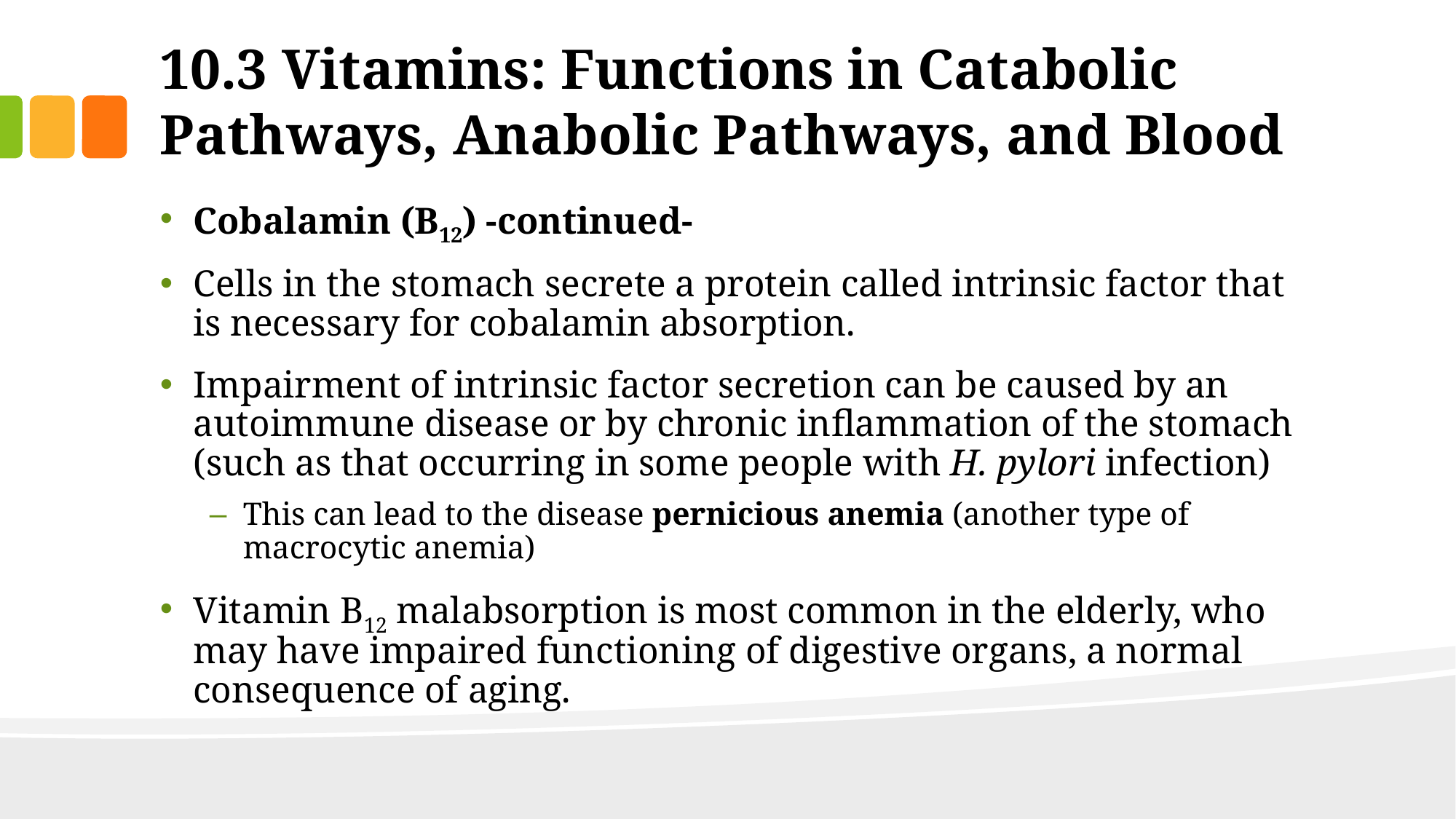

# 10.3 Vitamins: Functions in Catabolic Pathways, Anabolic Pathways, and Blood
Cobalamin (B12) -continued-
Cells in the stomach secrete a protein called intrinsic factor that is necessary for cobalamin absorption.
Impairment of intrinsic factor secretion can be caused by an autoimmune disease or by chronic inflammation of the stomach (such as that occurring in some people with H. pylori infection)
This can lead to the disease pernicious anemia (another type of macrocytic anemia)
Vitamin B12 malabsorption is most common in the elderly, who may have impaired functioning of digestive organs, a normal consequence of aging.